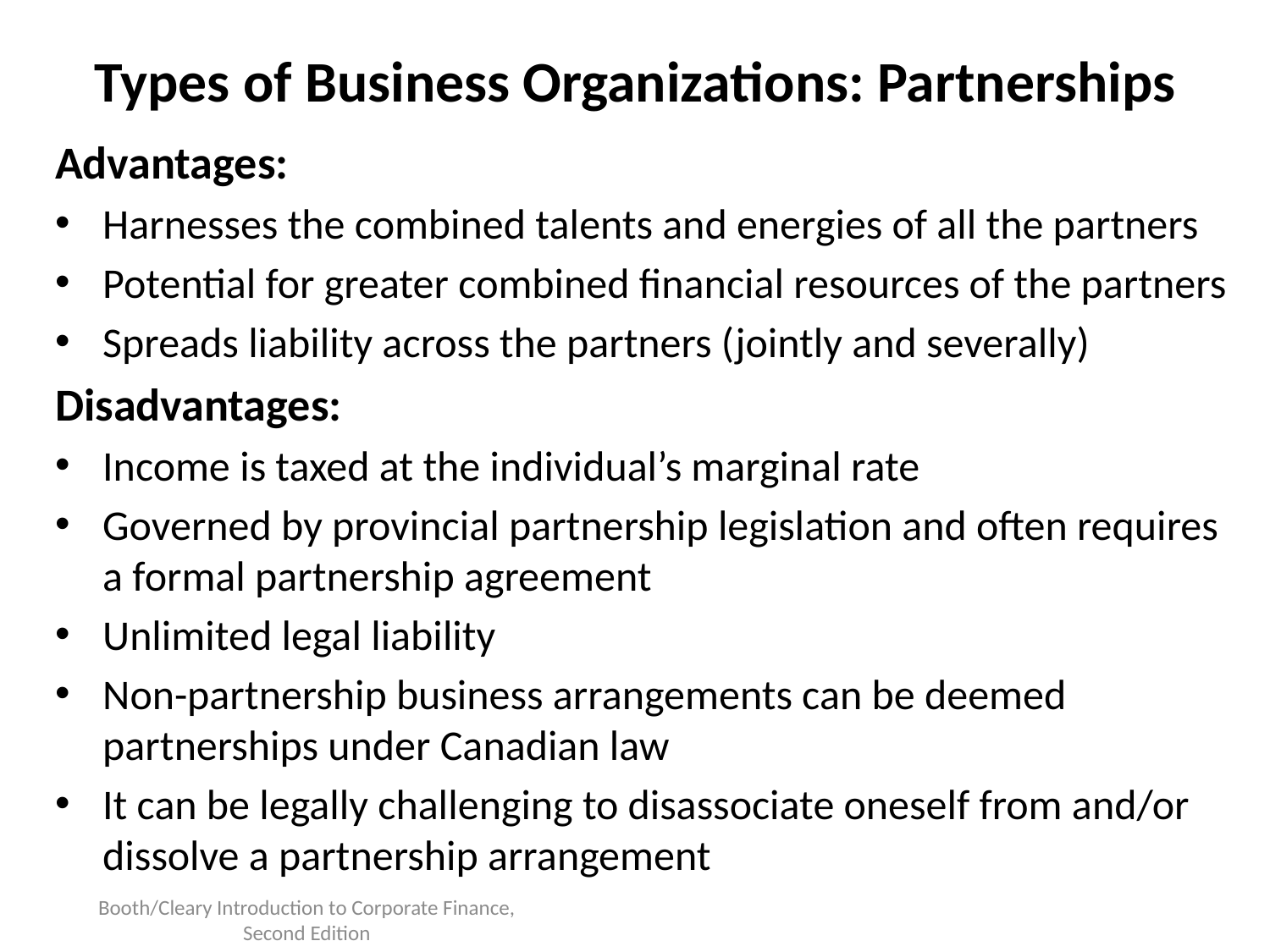

# Types of Business Organizations: Partnerships
Advantages:
Harnesses the combined talents and energies of all the partners
Potential for greater combined financial resources of the partners
Spreads liability across the partners (jointly and severally)
Disadvantages:
Income is taxed at the individual’s marginal rate
Governed by provincial partnership legislation and often requires a formal partnership agreement
Unlimited legal liability
Non-partnership business arrangements can be deemed partnerships under Canadian law
It can be legally challenging to disassociate oneself from and/or dissolve a partnership arrangement
11
Booth/Cleary Introduction to Corporate Finance, Second Edition